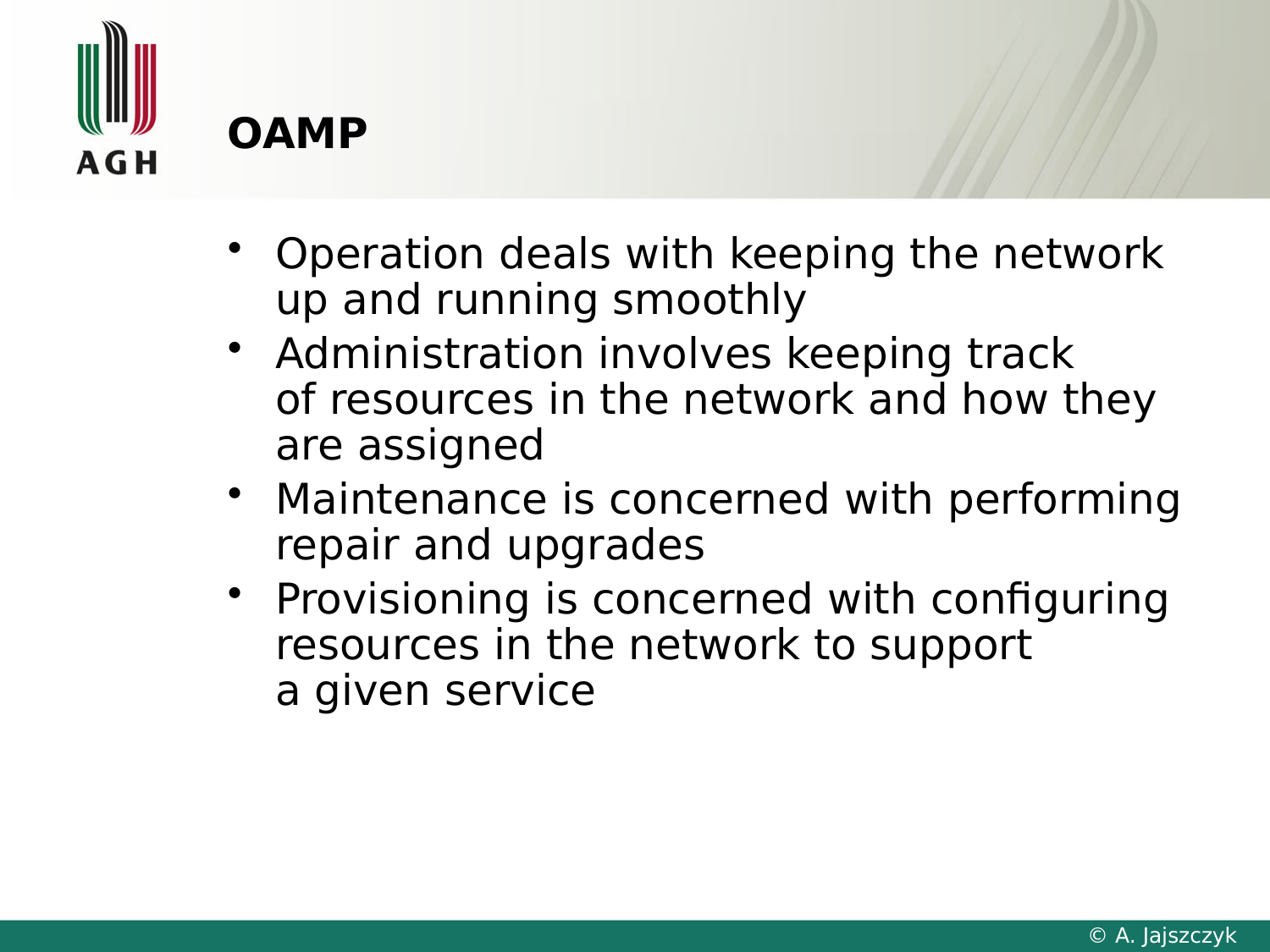

# OAMP
Operation deals with keeping the network up and running smoothly
Administration involves keeping track
of resources in the network and how they are assigned
Maintenance is concerned with performing repair and upgrades
Provisioning is concerned with configuring resources in the network to support
a given service